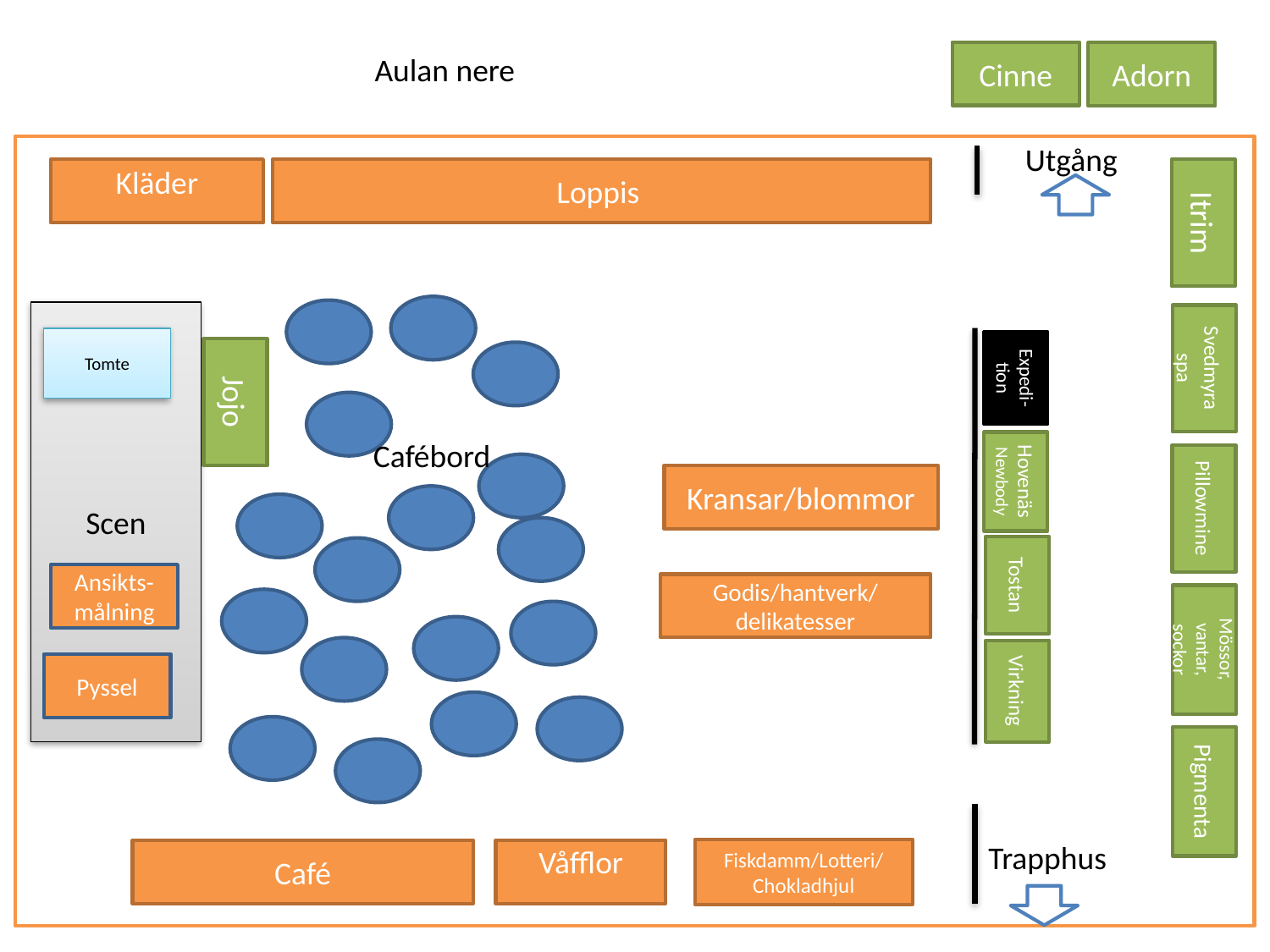

Cinne
Adorn
Aulan nere
Utgång

Kläder

Loppis

Itrim

Scen
Tomte
Svedmyra spa

Expedi-tion
Jojo

Cafébord
HovenäsNewbody

Kransar/blommor
Pillowmine

Tostan
Ansikts-målning
Godis/hantverk/
delikatesser

Mössor, vantar, sockor

Pyssel
Virkning

Pigmenta
Trapphus
Fiskdamm/Lotteri/
Chokladhjul
Café
Våfflor